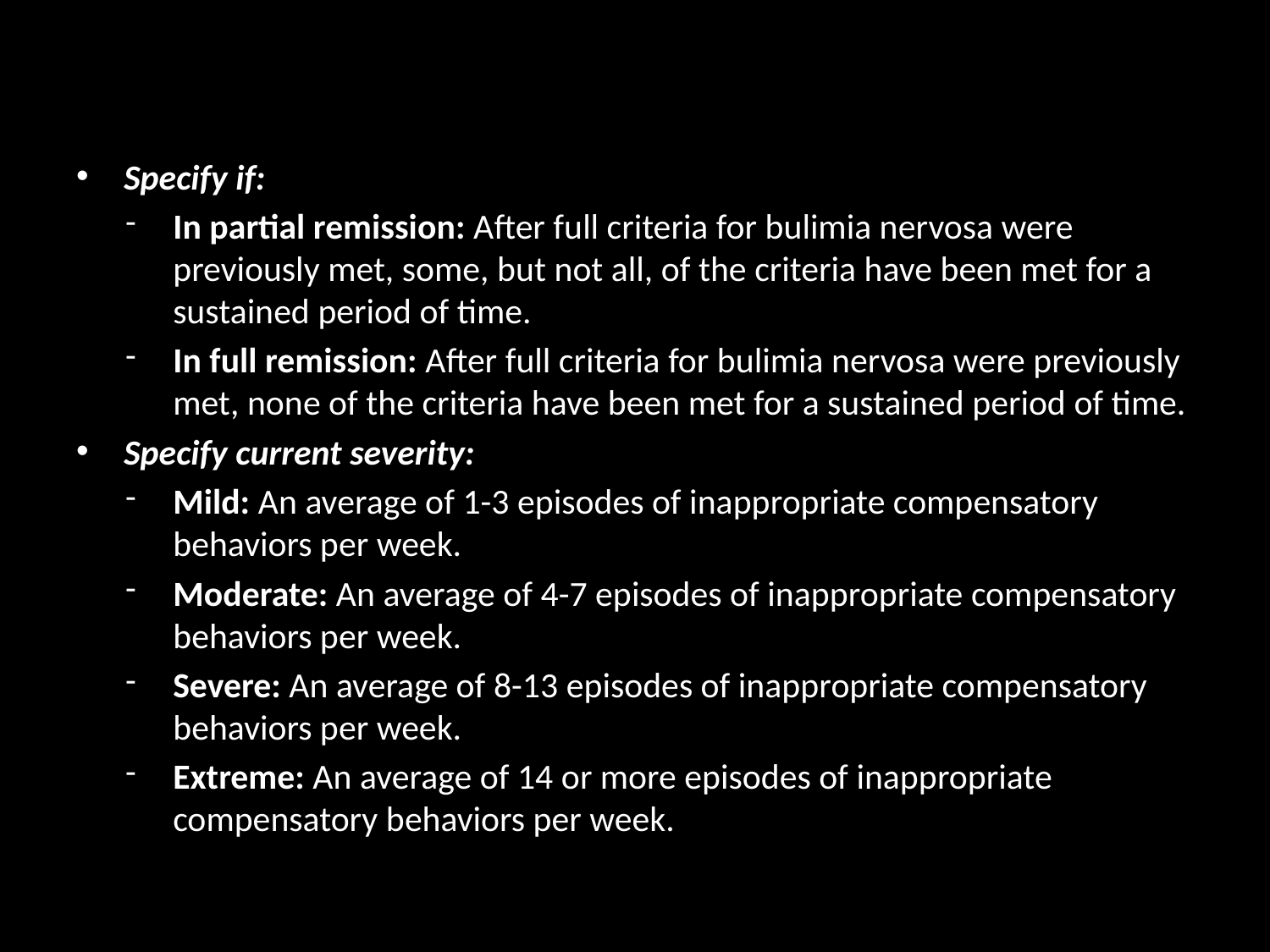

#
Specify if:
In partial remission: After full criteria for bulimia nervosa were previously met, some, but not all, of the criteria have been met for a sustained period of time.
In full remission: After full criteria for bulimia nervosa were previously met, none of the criteria have been met for a sustained period of time.
Specify current severity:
Mild: An average of 1-3 episodes of inappropriate compensatory behaviors per week.
Moderate: An average of 4-7 episodes of inappropriate compensatory behaviors per week.
Severe: An average of 8-13 episodes of inappropriate compensatory behaviors per week.
Extreme: An average of 14 or more episodes of inappropriate compensatory behaviors per week.